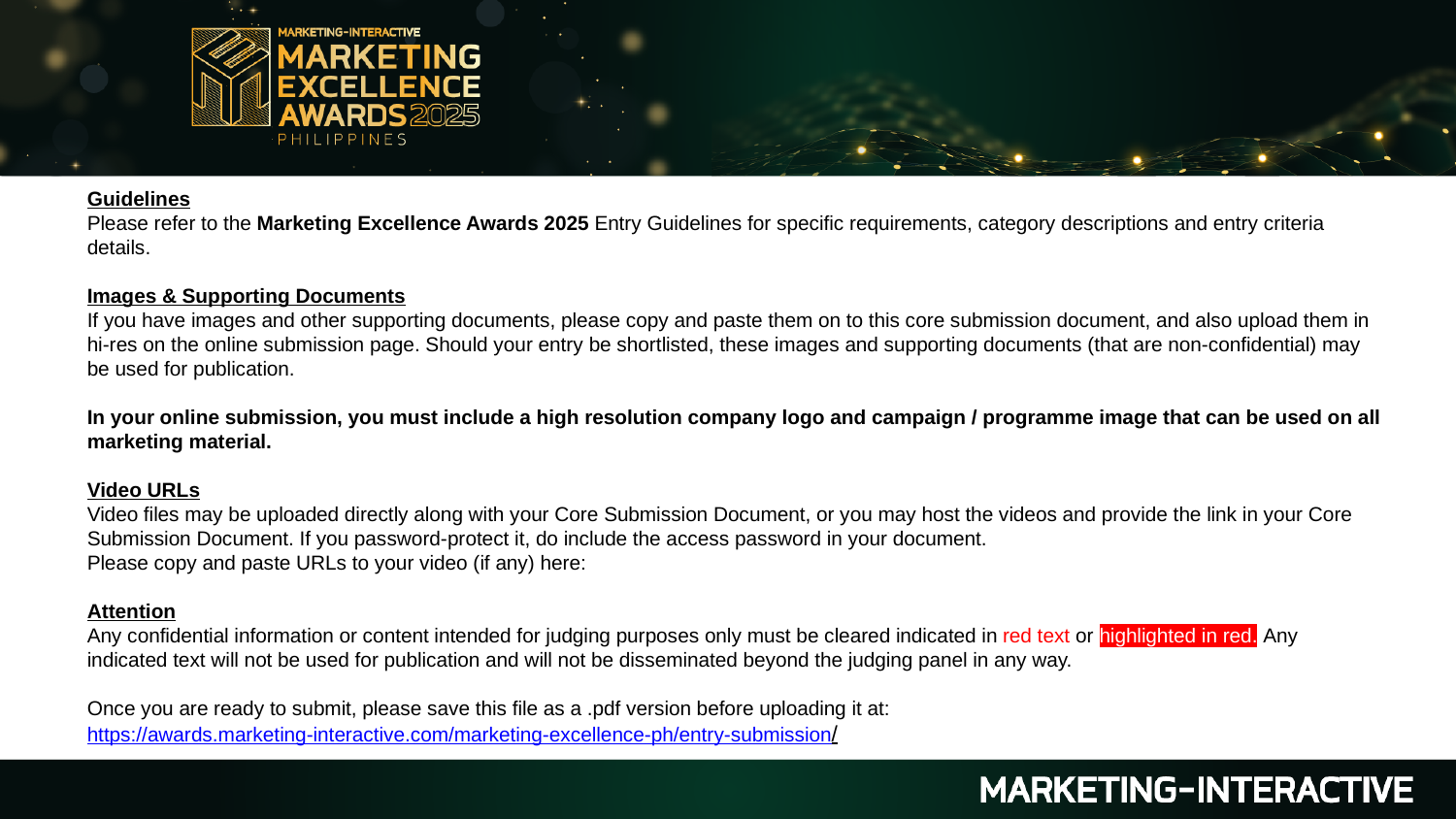

Guidelines
Please refer to the Marketing Excellence Awards 2025 Entry Guidelines for specific requirements, category descriptions and entry criteria details.

Images & Supporting Documents
If you have images and other supporting documents, please copy and paste them on to this core submission document, and also upload them in hi-res on the online submission page. Should your entry be shortlisted, these images and supporting documents (that are non-confidential) may be used for publication.
In your online submission, you must include a high resolution company logo and campaign / programme image that can be used on all marketing material.

Video URLs
Video files may be uploaded directly along with your Core Submission Document, or you may host the videos and provide the link in your Core Submission Document. If you password-protect it, do include the access password in your document.
Please copy and paste URLs to your video (if any) here:

Attention
Any confidential information or content intended for judging purposes only must be cleared indicated in red text or highlighted in red. Any indicated text will not be used for publication and will not be disseminated beyond the judging panel in any way.
Once you are ready to submit, please save this file as a .pdf version before uploading it at: https://awards.marketing-interactive.com/marketing-excellence-ph/entry-submission/